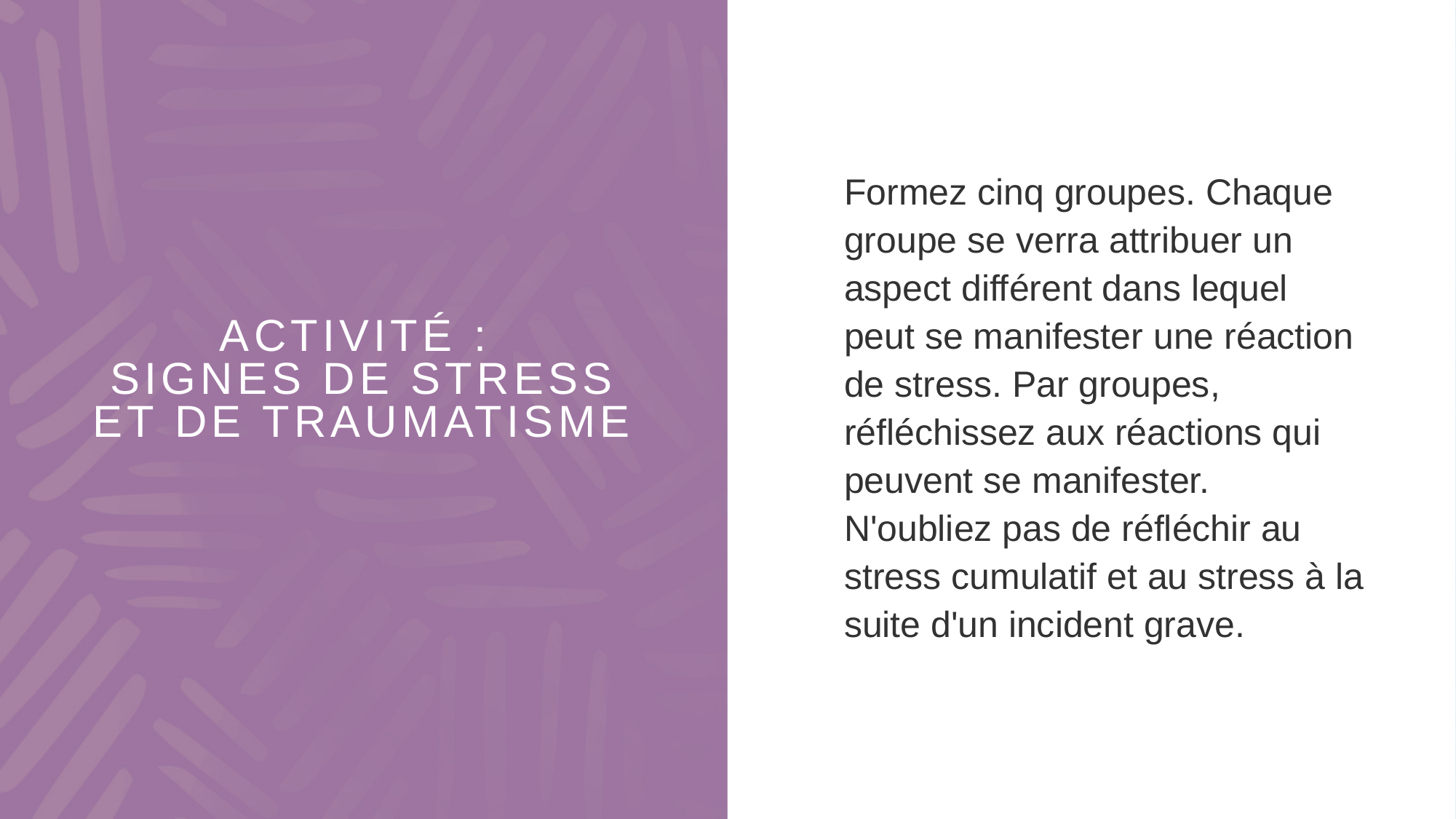

Formez cinq groupes. Chaque groupe se verra attribuer un aspect différent dans lequel peut se manifester une réaction de stress. Par groupes, réfléchissez aux réactions qui peuvent se manifester. N'oubliez pas de réfléchir au stress cumulatif et au stress à la suite d'un incident grave.
# Activité : Signes de stress et de traumatisme